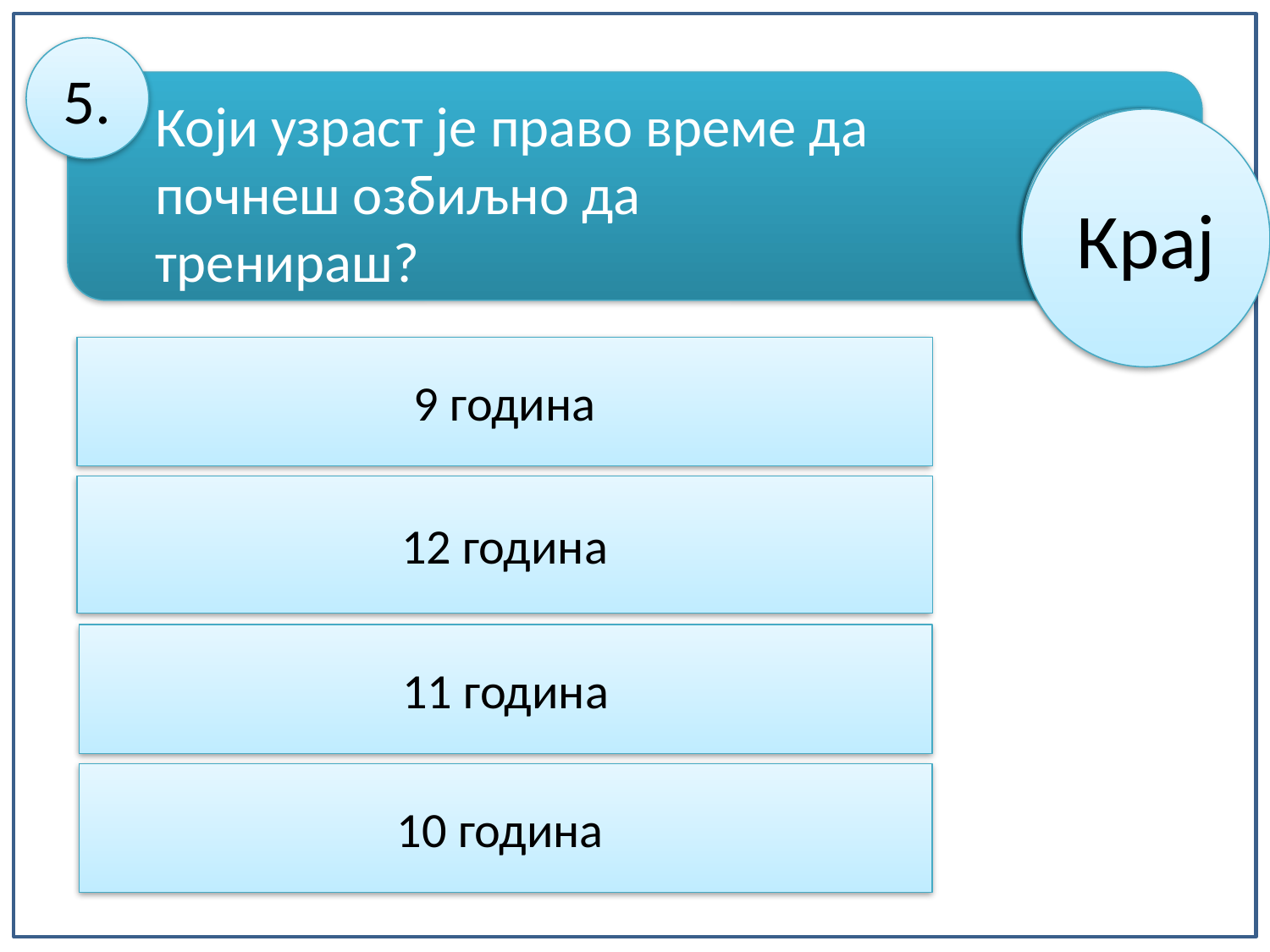

5.

Који узраст је право време да почнеш озбиљно да тренираш?
1
Крај
2
4
3
5
9 година
12 година
11 година
10 година